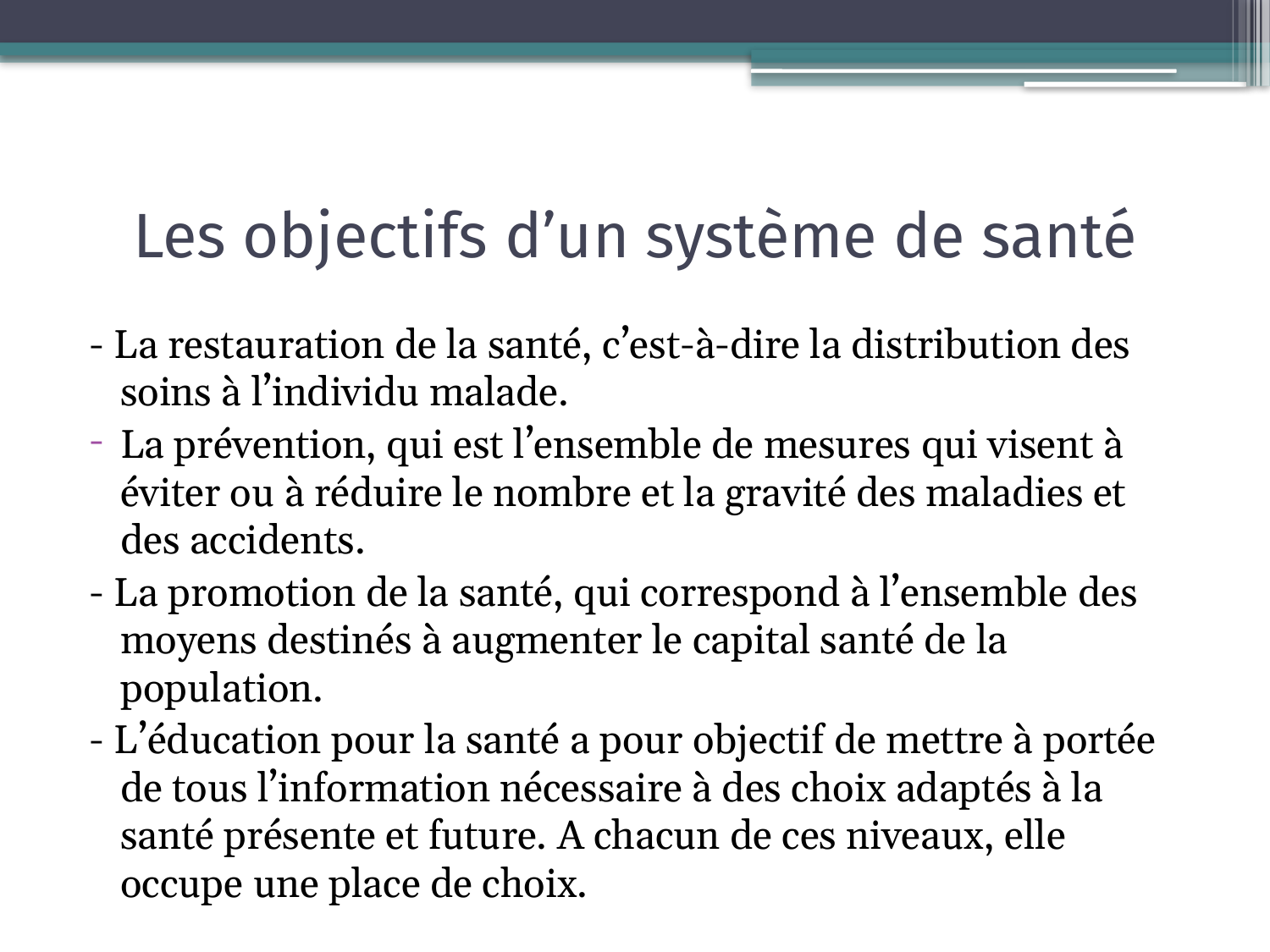

# Les objectifs d’un système de santé
- La restauration de la santé, c’est-à-dire la distribution des soins à l’individu malade.
La prévention, qui est l’ensemble de mesures qui visent à éviter ou à réduire le nombre et la gravité des maladies et des accidents.
- La promotion de la santé, qui correspond à l’ensemble des moyens destinés à augmenter le capital santé de la population.
- L’éducation pour la santé a pour objectif de mettre à portée de tous l’information nécessaire à des choix adaptés à la santé présente et future. A chacun de ces niveaux, elle occupe une place de choix.